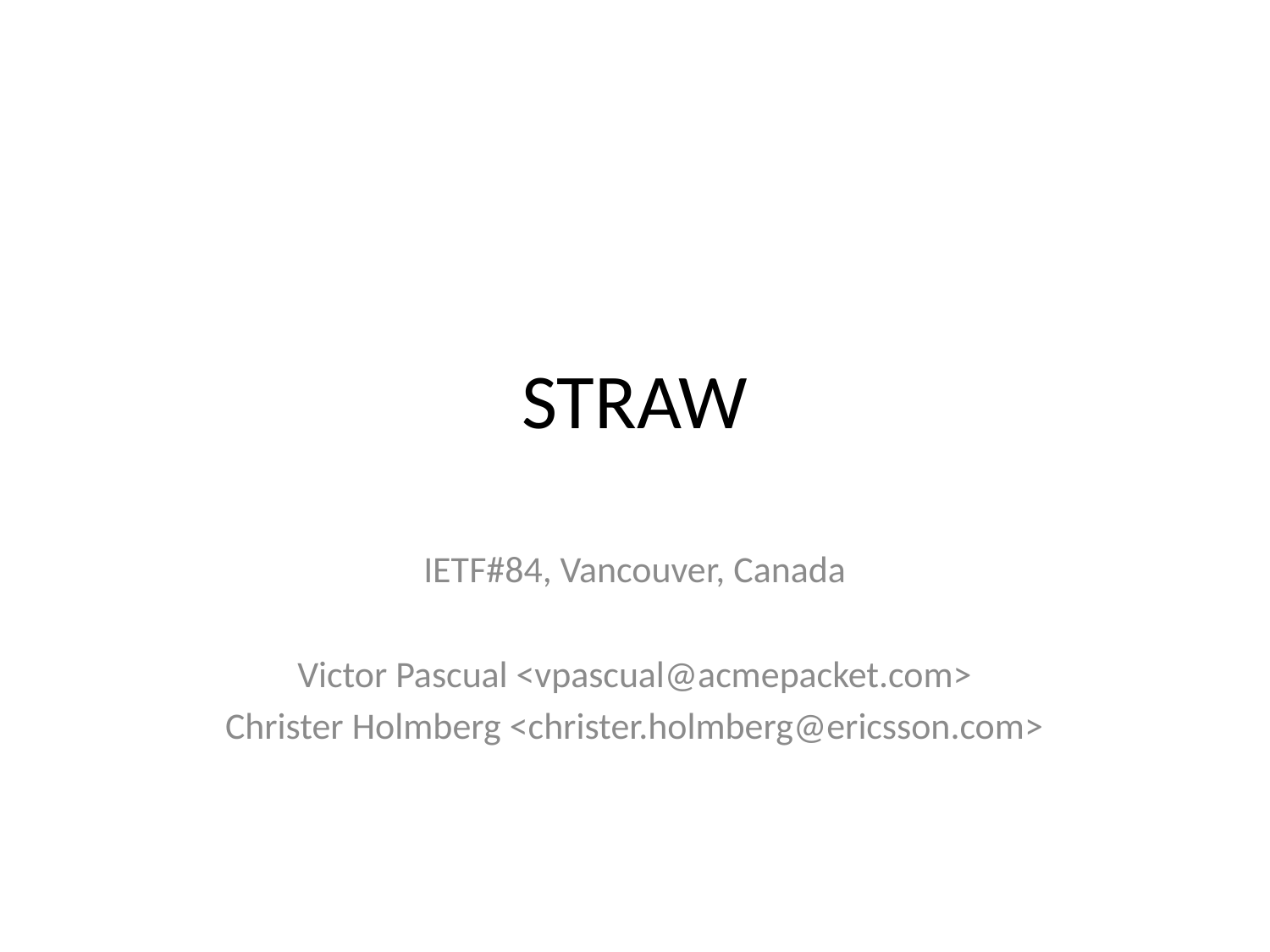

# STRAW
IETF#84, Vancouver, Canada

Victor Pascual <vpascual@acmepacket.com>
Christer Holmberg <christer.holmberg@ericsson.com>